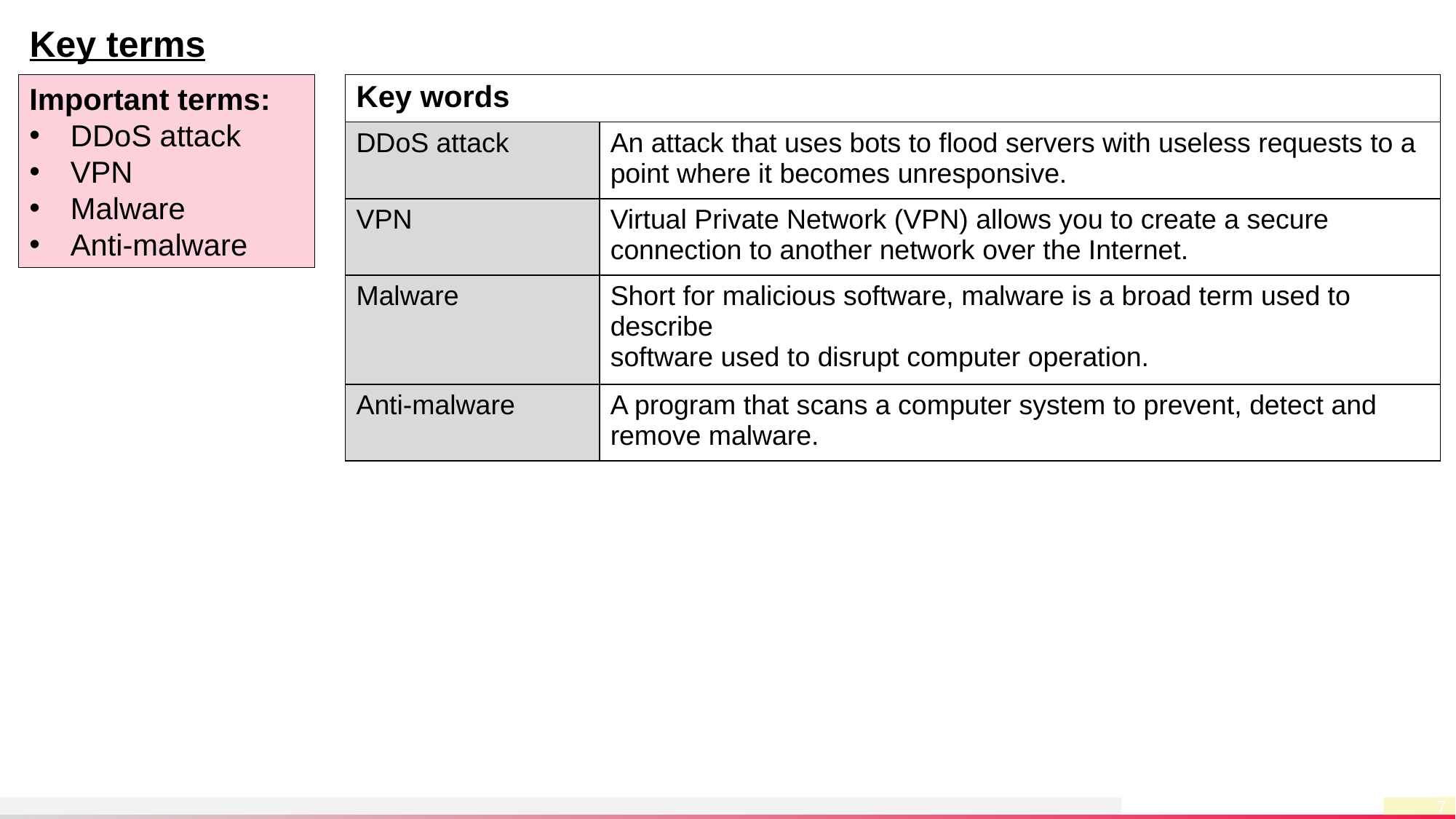

Key terms
Important terms:
DDoS attack
VPN
Malware
Anti-malware
| Key words |  |
| --- | --- |
| DDoS attack | An attack that uses bots to flood servers with useless requests to a point where it becomes unresponsive. |
| VPN | Virtual Private Network (VPN) allows you to create a secure connection to another network over the Internet. |
| Malware | Short for malicious software, malware is a broad term used to describe software used to disrupt computer operation. |
| Anti-malware | A program that scans a computer system to prevent, detect and remove malware. |
7